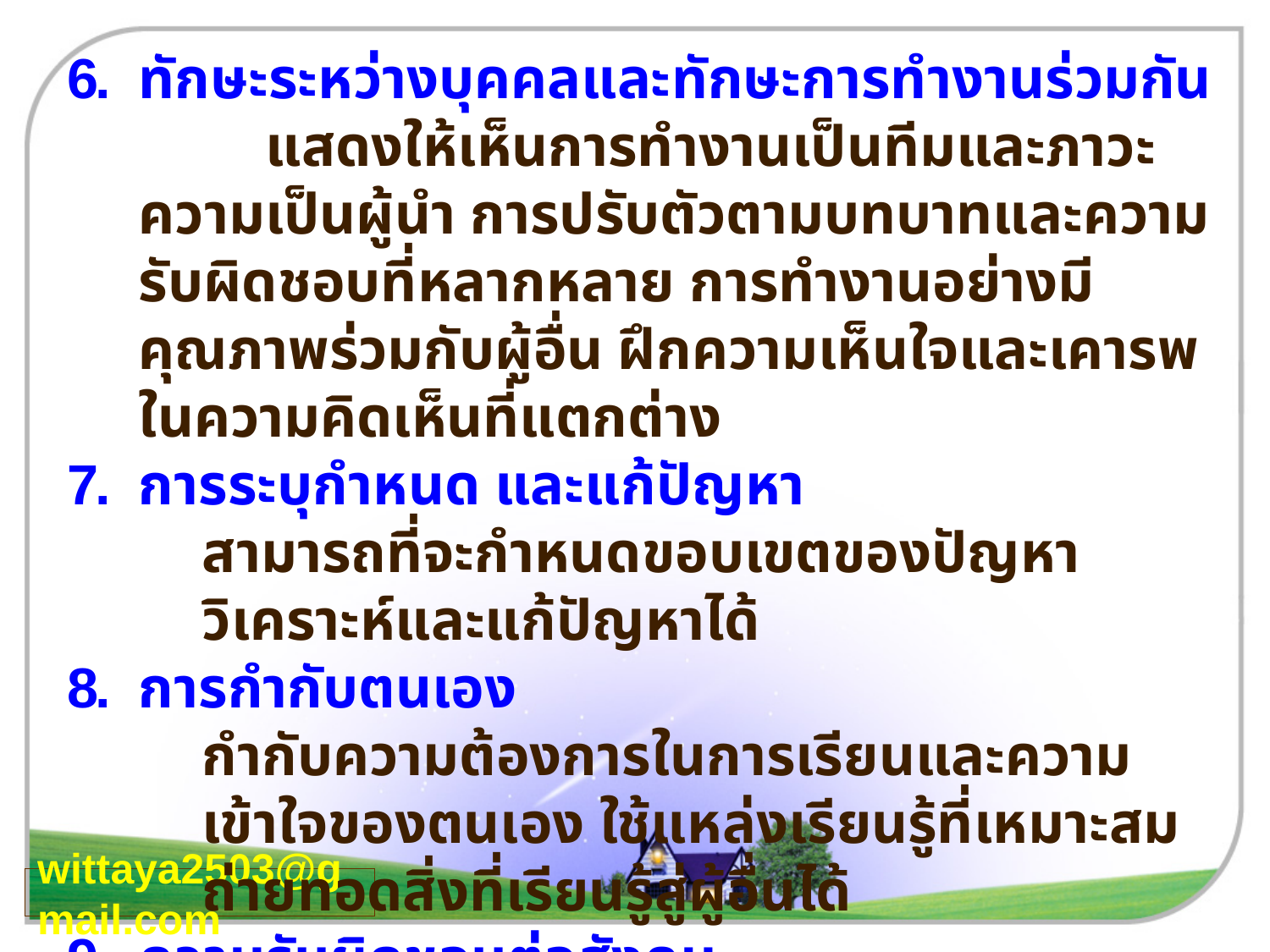

ทักษะระหว่างบุคคลและทักษะการทำงานร่วมกัน
		แสดงให้เห็นการทำงานเป็นทีมและภาวะความเป็นผู้นำ การปรับตัวตามบทบาทและความรับผิดชอบที่หลากหลาย การทำงานอย่างมีคุณภาพร่วมกับผู้อื่น ฝึกความเห็นใจและเคารพในความคิดเห็นที่แตกต่าง
การระบุกำหนด และแก้ปัญหา
	สามารถที่จะกำหนดขอบเขตของปัญหา วิเคราะห์และแก้ปัญหาได้
การกำกับตนเอง
	กำกับความต้องการในการเรียนและความเข้าใจของตนเอง ใช้แหล่งเรียนรู้ที่เหมาะสม ถ่ายทอดสิ่งที่เรียนรู้สู่ผู้อื่นได้
ความรับผิดชอบต่อสังคม
	แสดงความใส่ใจและรับผิดชอบต่อประโยชน์ของสังคมส่วนใหญ่ แสดงพฤติกรรมที่เหมาะสมต่อบุคคล สถานที่และบริบทของสังคม

wittaya2503@gmail.com
23/06/57
30